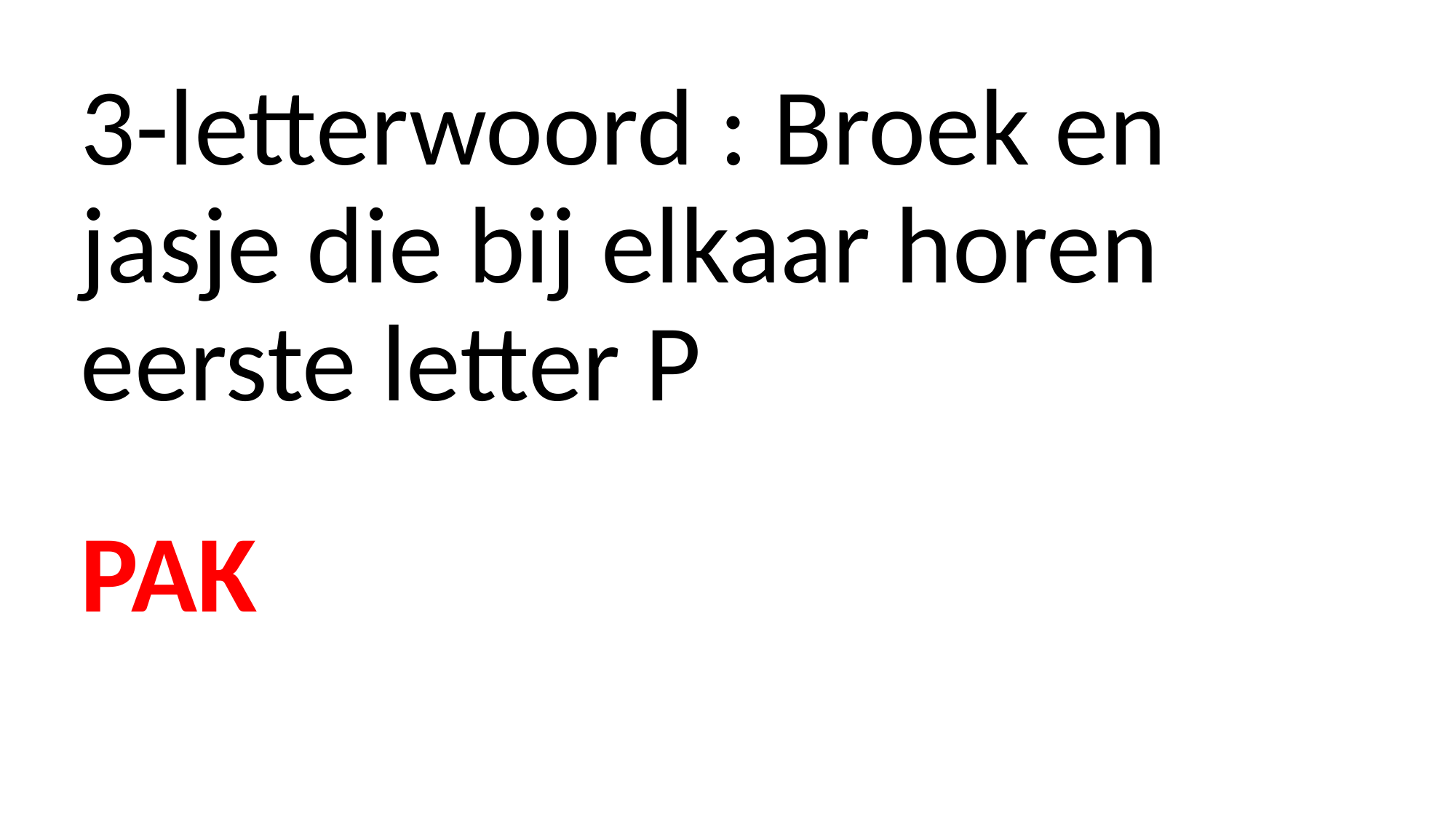

# 3-letterwoord : Broek en jasje die bij elkaar horen eerste letter P
PAK